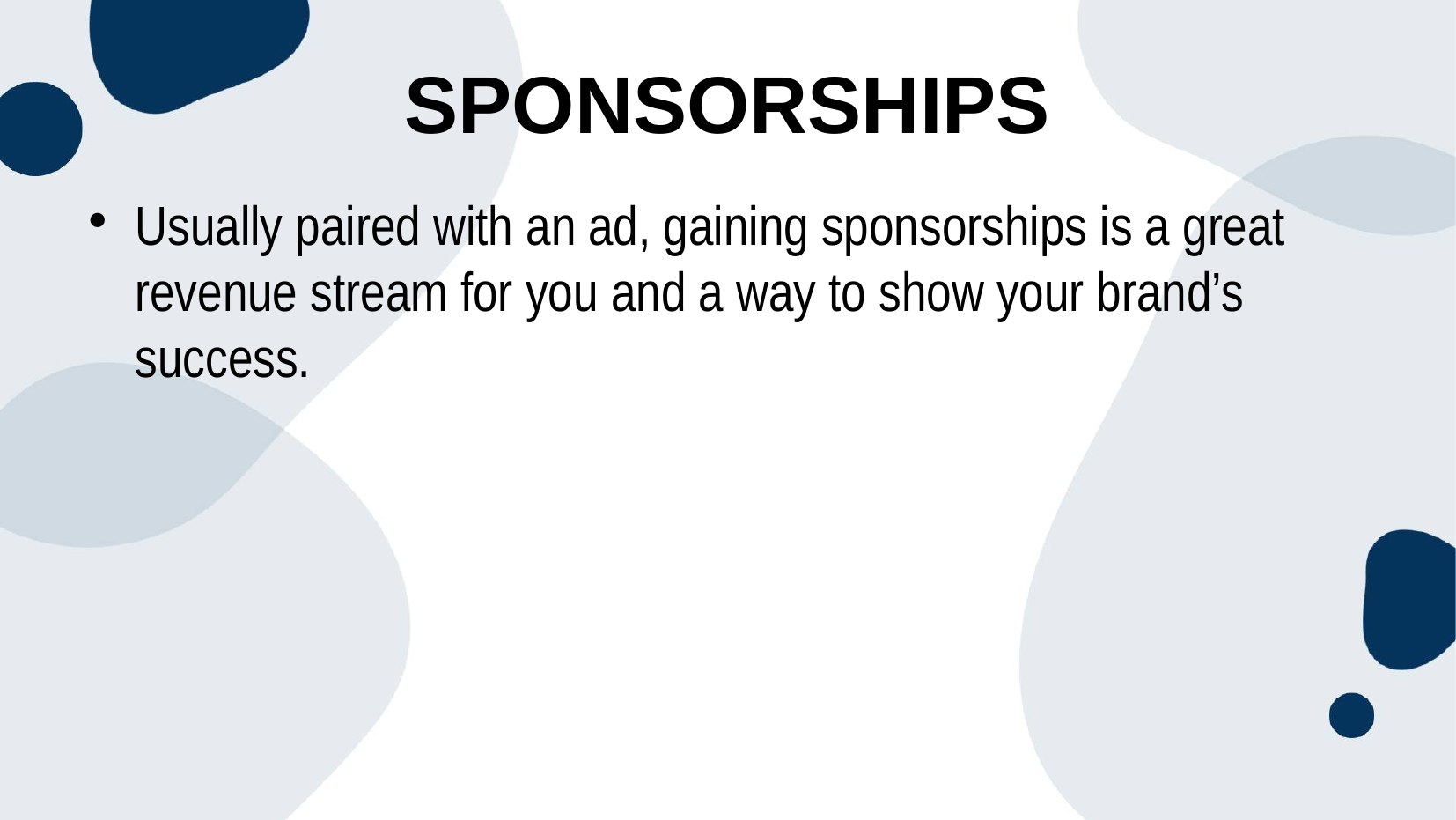

Sponsorships
Usually paired with an ad, gaining sponsorships is a great revenue stream for you and a way to show your brand’s success.